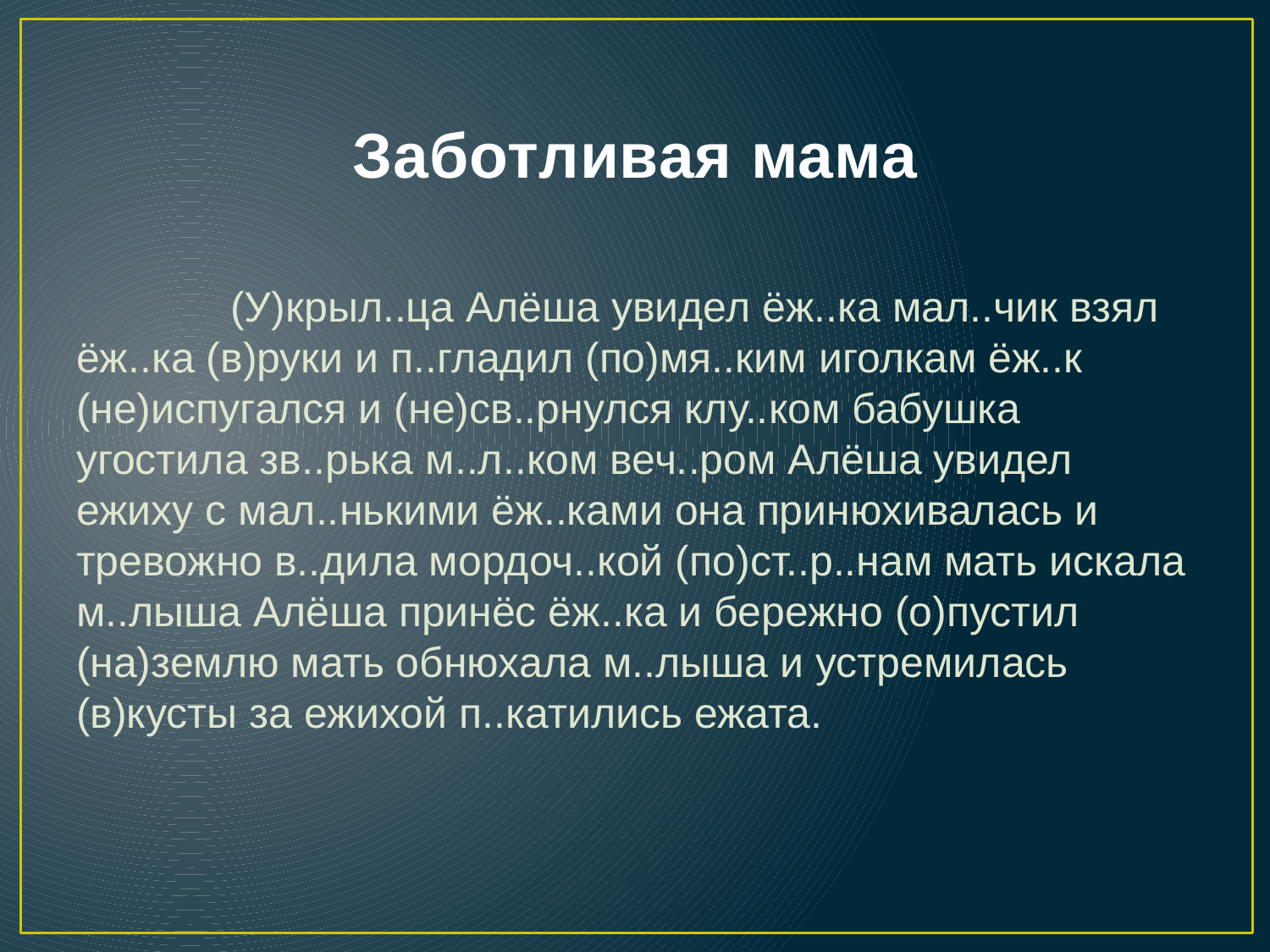

# Заботливая мама
             (У)крыл..ца Алёша увидел ёж..ка мал..чик взял ёж..ка (в)руки и п..гладил (по)мя..ким иголкам ёж..к (не)испугался и (не)св..рнулся клу..ком бабушка угостила зв..рька м..л..ком веч..ром Алёша увидел ежиху с мал..нькими ёж..ками она принюхивалась и тревожно в..дила мордоч..кой (по)ст..р..нам мать искала м..лыша Алёша принёс ёж..ка и бережно (о)пустил (на)землю мать обнюхала м..лыша и устремилась (в)кусты за ежихой п..катились ежата.